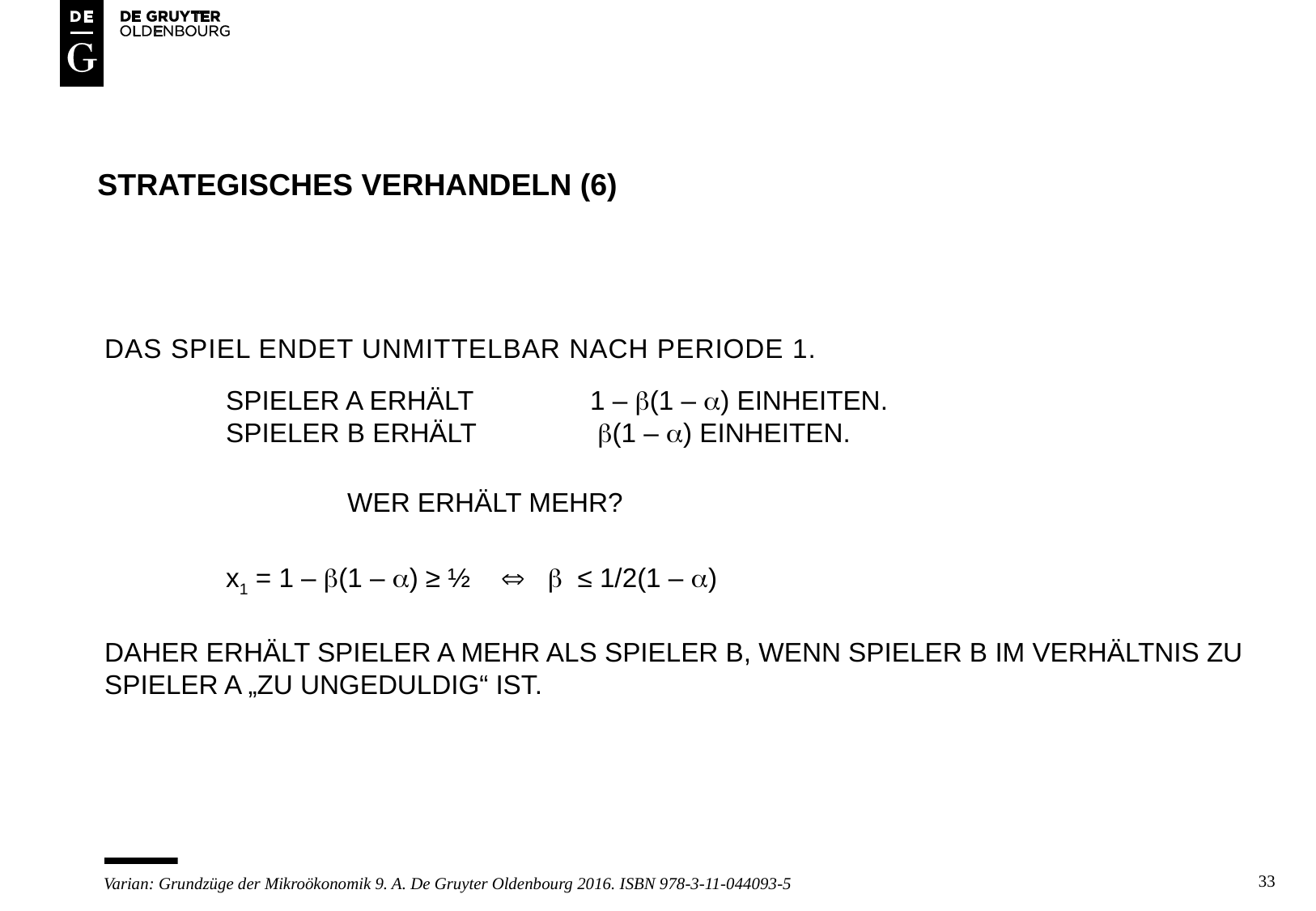

# STRATEGISCHES VERHANDELN (6)

Das spiel endet unmittelbar nach periode 1.
	SPIELER A ERHÄLT 	1 – β(1 – α) EINHEITEN.
	SPIELER B ERHÄLT 	 β(1 – α) EINHEITEN.
		WER ERHÄLT MEHR?

	x1 = 1 – β(1 – α) ≥ ½    ⇔   β  ≤ 1/2(1 – α)
DAHER ERHÄLT SPIELER A MEHR ALS SPIELER B, WENN SPIELER B IM VERHÄLTNIS ZU SPIELER A „ZU UNGEDULDIG“ IST.
33
Varian: Grundzüge der Mikroökonomik 9. A. De Gruyter Oldenbourg 2016. ISBN 978-3-11-044093-5